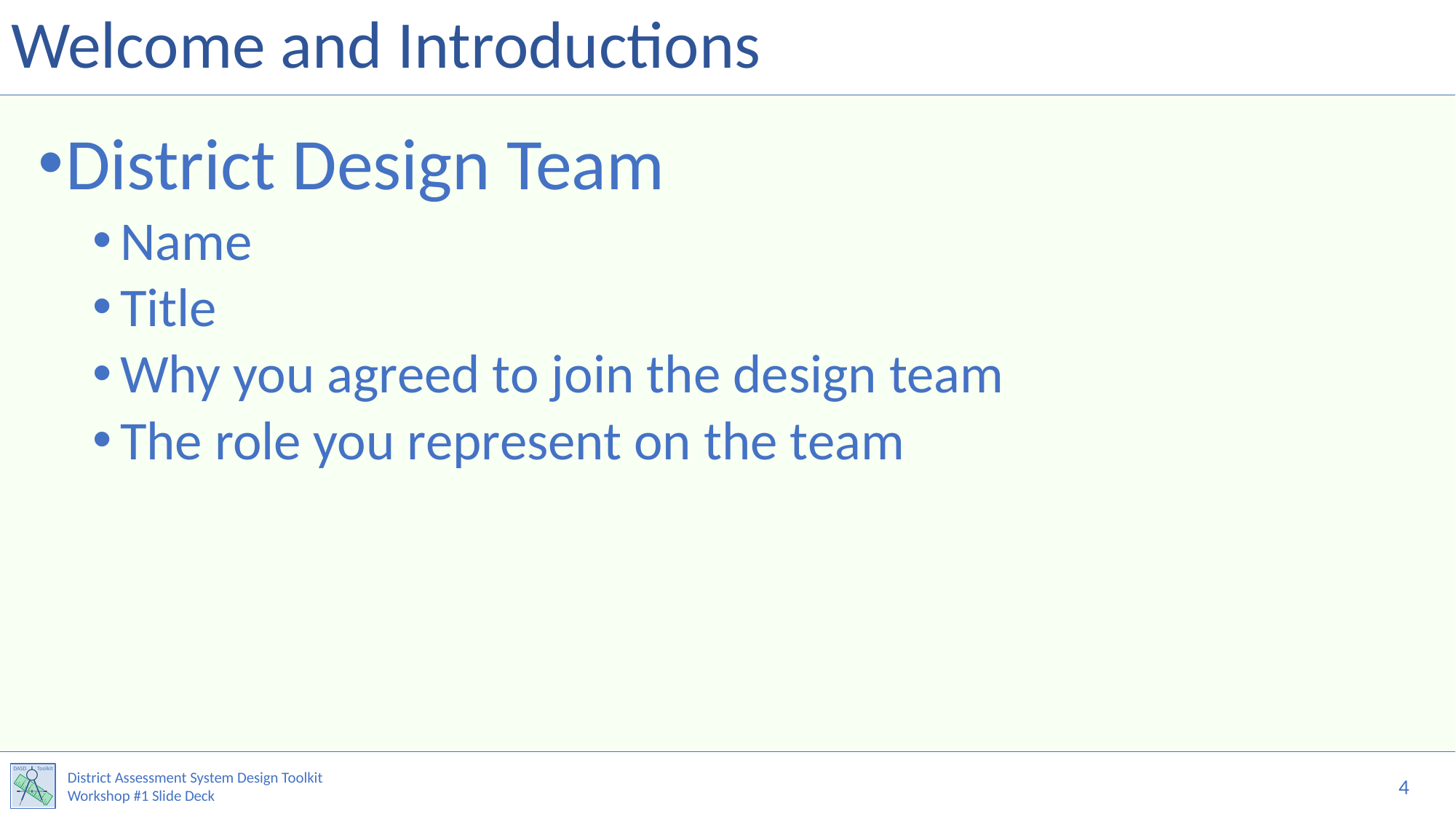

# Welcome and Introductions
District Design Team
Name
Title
Why you agreed to join the design team
The role you represent on the team